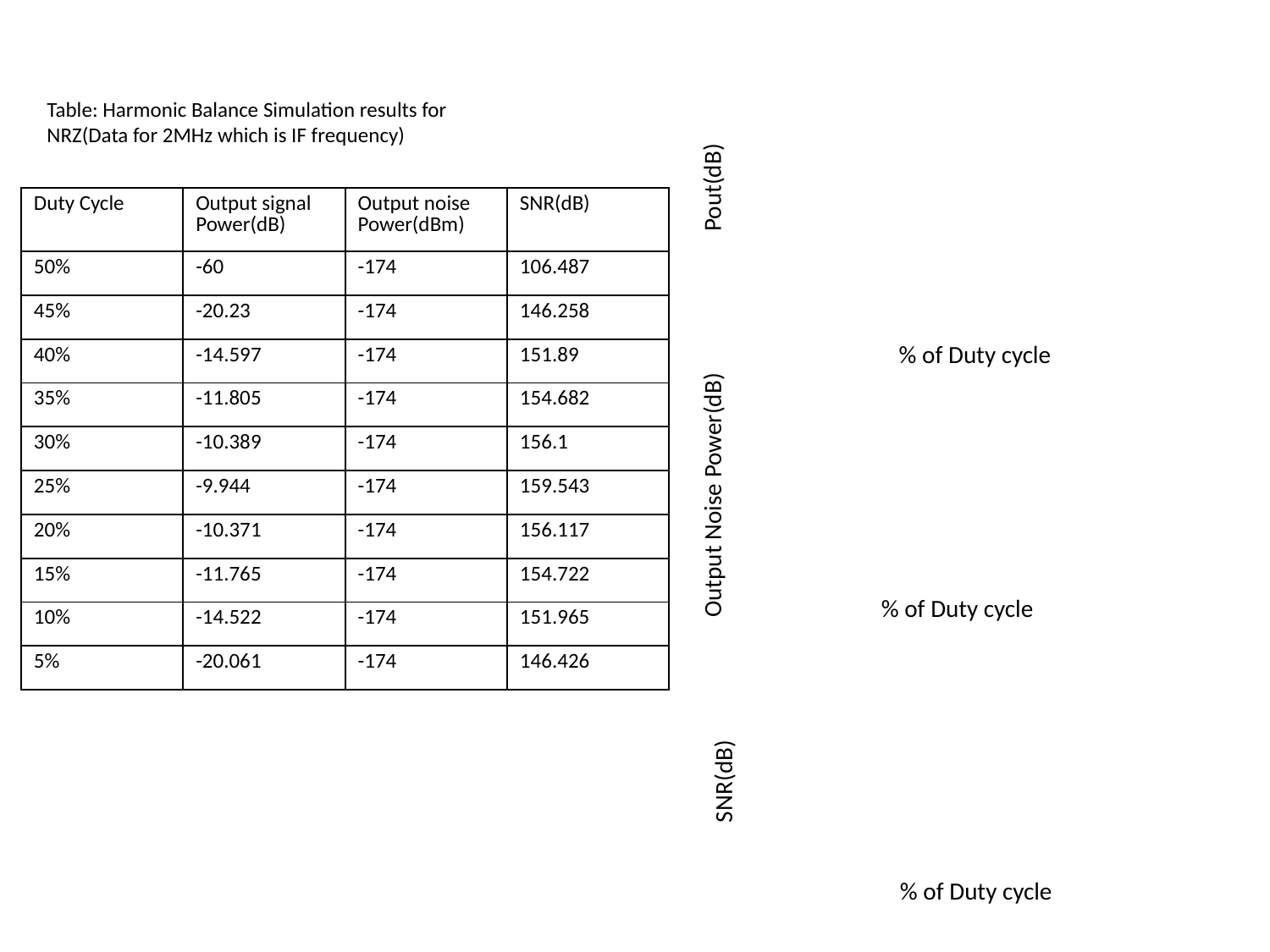

Table: Harmonic Balance Simulation results for NRZ(Data for 2MHz which is IF frequency)
Pout(dB)
| Duty Cycle | Output signal Power(dB) | Output noise Power(dBm) | SNR(dB) |
| --- | --- | --- | --- |
| 50% | -60 | -174 | 106.487 |
| 45% | -20.23 | -174 | 146.258 |
| 40% | -14.597 | -174 | 151.89 |
| 35% | -11.805 | -174 | 154.682 |
| 30% | -10.389 | -174 | 156.1 |
| 25% | -9.944 | -174 | 159.543 |
| 20% | -10.371 | -174 | 156.117 |
| 15% | -11.765 | -174 | 154.722 |
| 10% | -14.522 | -174 | 151.965 |
| 5% | -20.061 | -174 | 146.426 |
% of Duty cycle
Output Noise Power(dB)
% of Duty cycle
SNR(dB)
% of Duty cycle